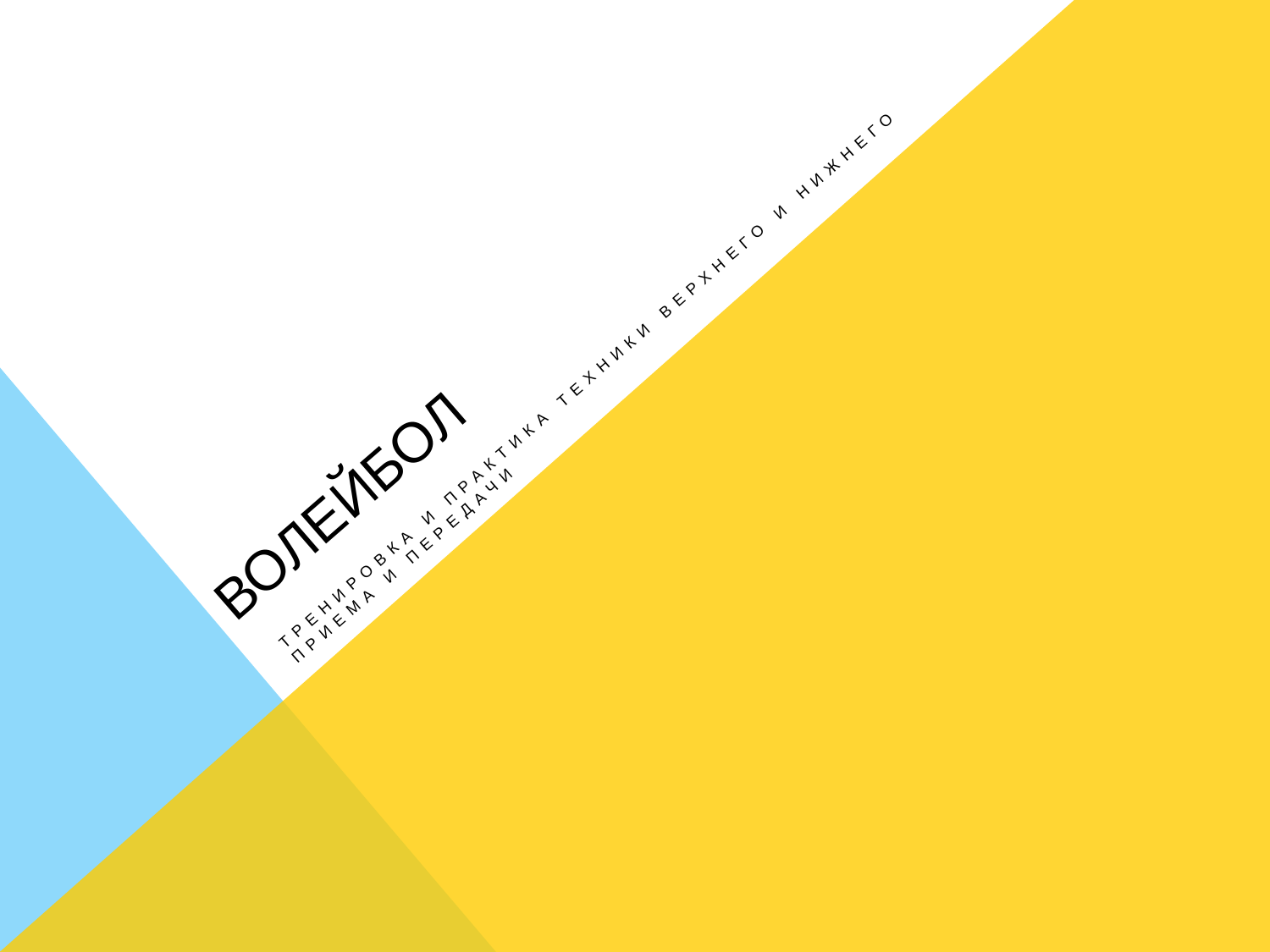

# ВОЛЕЙБОЛ
ТРЕНИРОВКА И ПРАКТИКА техники ВЕРХНЕГО И НИЖНЕГО ПРИЕМА И ПЕРЕДАЧИ